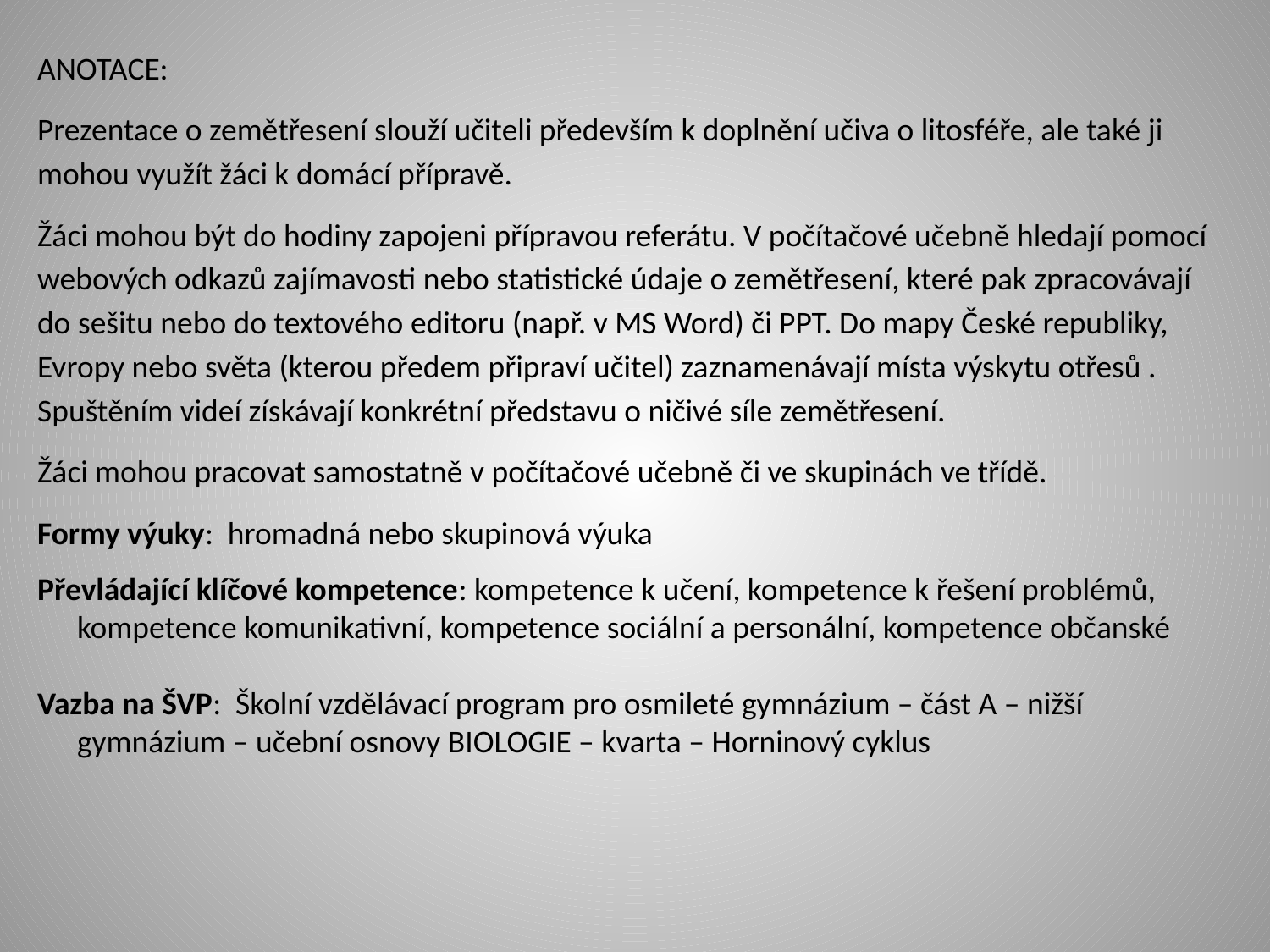

ANOTACE:
Prezentace o zemětřesení slouží učiteli především k doplnění učiva o litosféře, ale také ji mohou využít žáci k domácí přípravě.
Žáci mohou být do hodiny zapojeni přípravou referátu. V počítačové učebně hledají pomocí webových odkazů zajímavosti nebo statistické údaje o zemětřesení, které pak zpracovávají  do sešitu nebo do textového editoru (např. v MS Word) či PPT. Do mapy České republiky, Evropy nebo světa (kterou předem připraví učitel) zaznamenávají místa výskytu otřesů . Spuštěním videí získávají konkrétní představu o ničivé síle zemětřesení.
Žáci mohou pracovat samostatně v počítačové učebně či ve skupinách ve třídě.
Formy výuky:  hromadná nebo skupinová výuka
Převládající klíčové kompetence: kompetence k učení, kompetence k řešení problémů, kompetence komunikativní, kompetence sociální a personální, kompetence občanské

Vazba na ŠVP:  Školní vzdělávací program pro osmileté gymnázium – část A – nižší gymnázium – učební osnovy BIOLOGIE – kvarta – Horninový cyklus